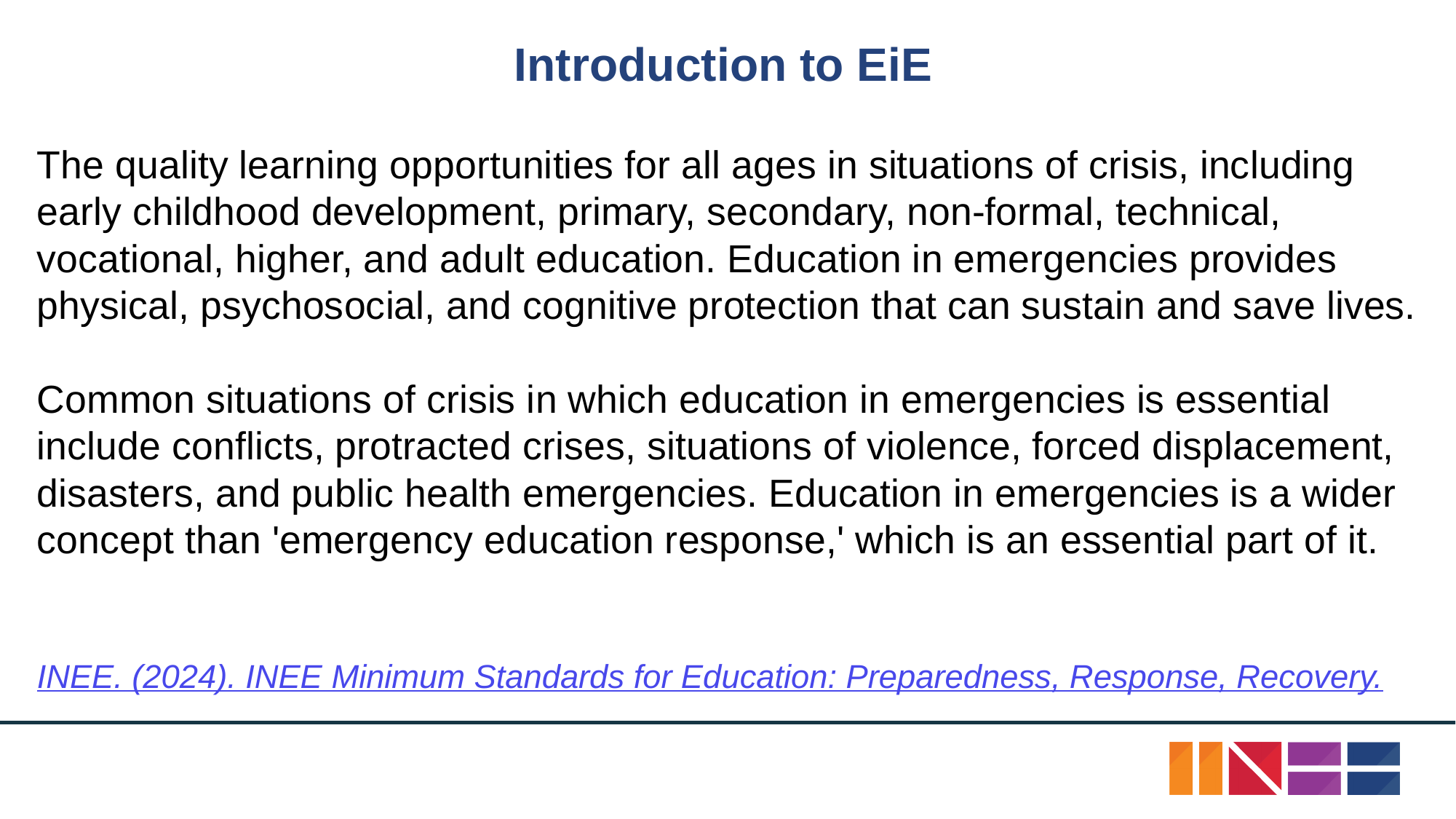

# Introduction to EiE
The quality learning opportunities for all ages in situations of crisis, including early childhood development, primary, secondary, non-formal, technical, vocational, higher, and adult education. Education in emergencies provides physical, psychosocial, and cognitive protection that can sustain and save lives.

Common situations of crisis in which education in emergencies is essential include conflicts, protracted crises, situations of violence, forced displacement, disasters, and public health emergencies. Education in emergencies is a wider concept than 'emergency education response,' which is an essential part of it.

INEE. (2024). INEE Minimum Standards for Education: Preparedness, Response, Recovery.